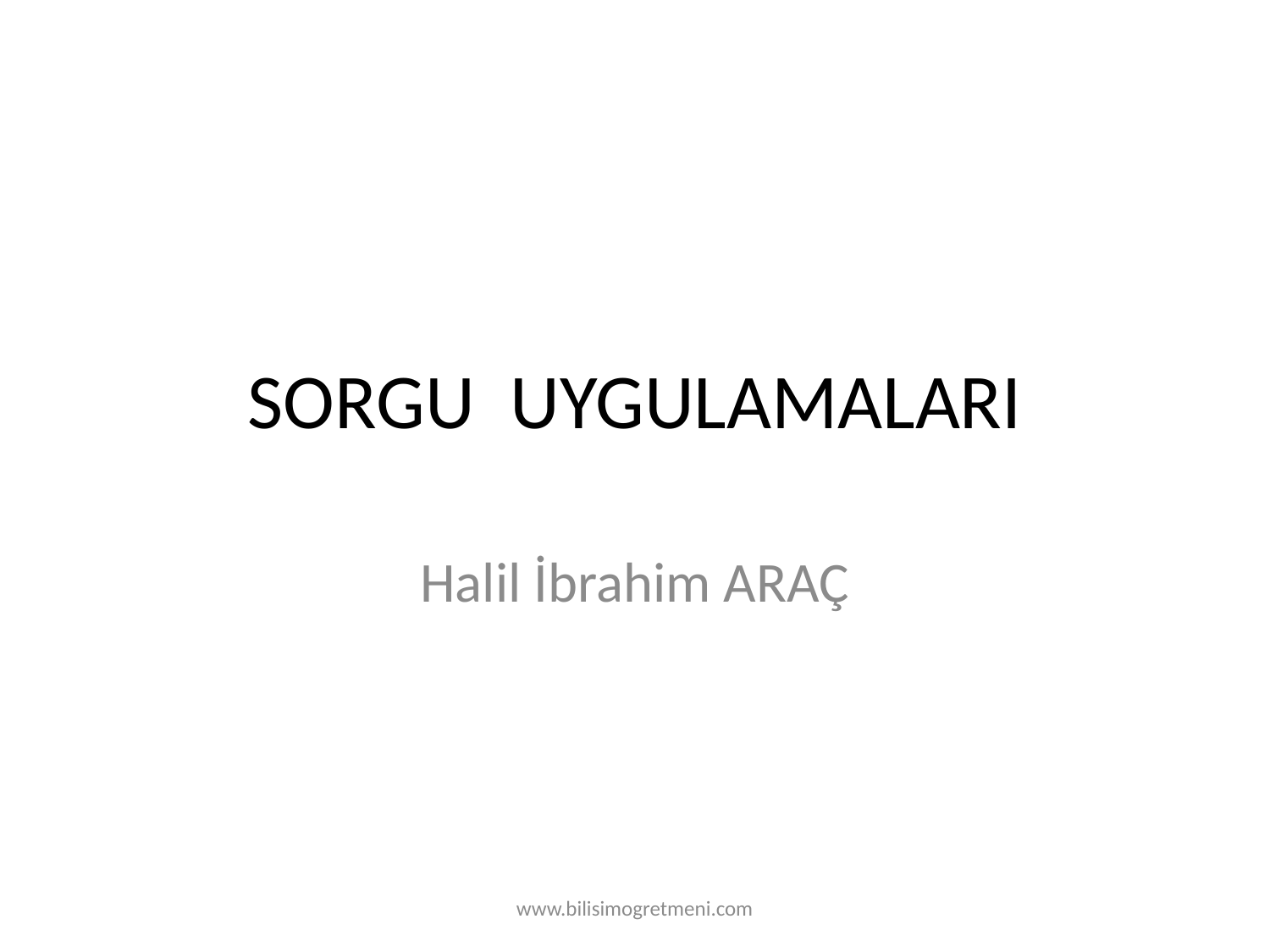

# SORGU  UYGULAMALARI
Halil İbrahim ARAÇ
www.bilisimogretmeni.com